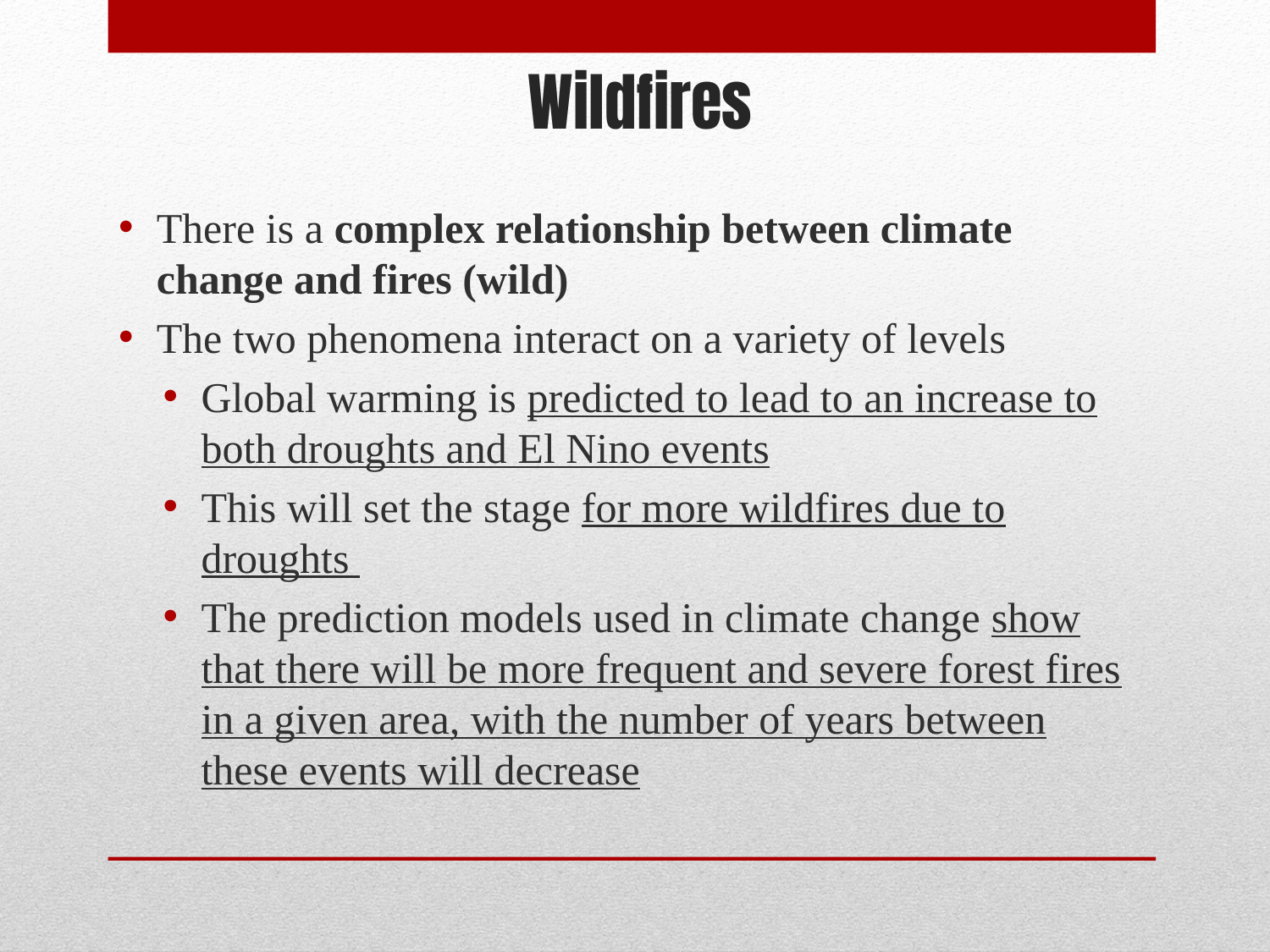

Wildfires
There is a complex relationship between climate change and fires (wild)
The two phenomena interact on a variety of levels
Global warming is predicted to lead to an increase to both droughts and El Nino events
This will set the stage for more wildfires due to droughts
The prediction models used in climate change show that there will be more frequent and severe forest fires in a given area, with the number of years between these events will decrease